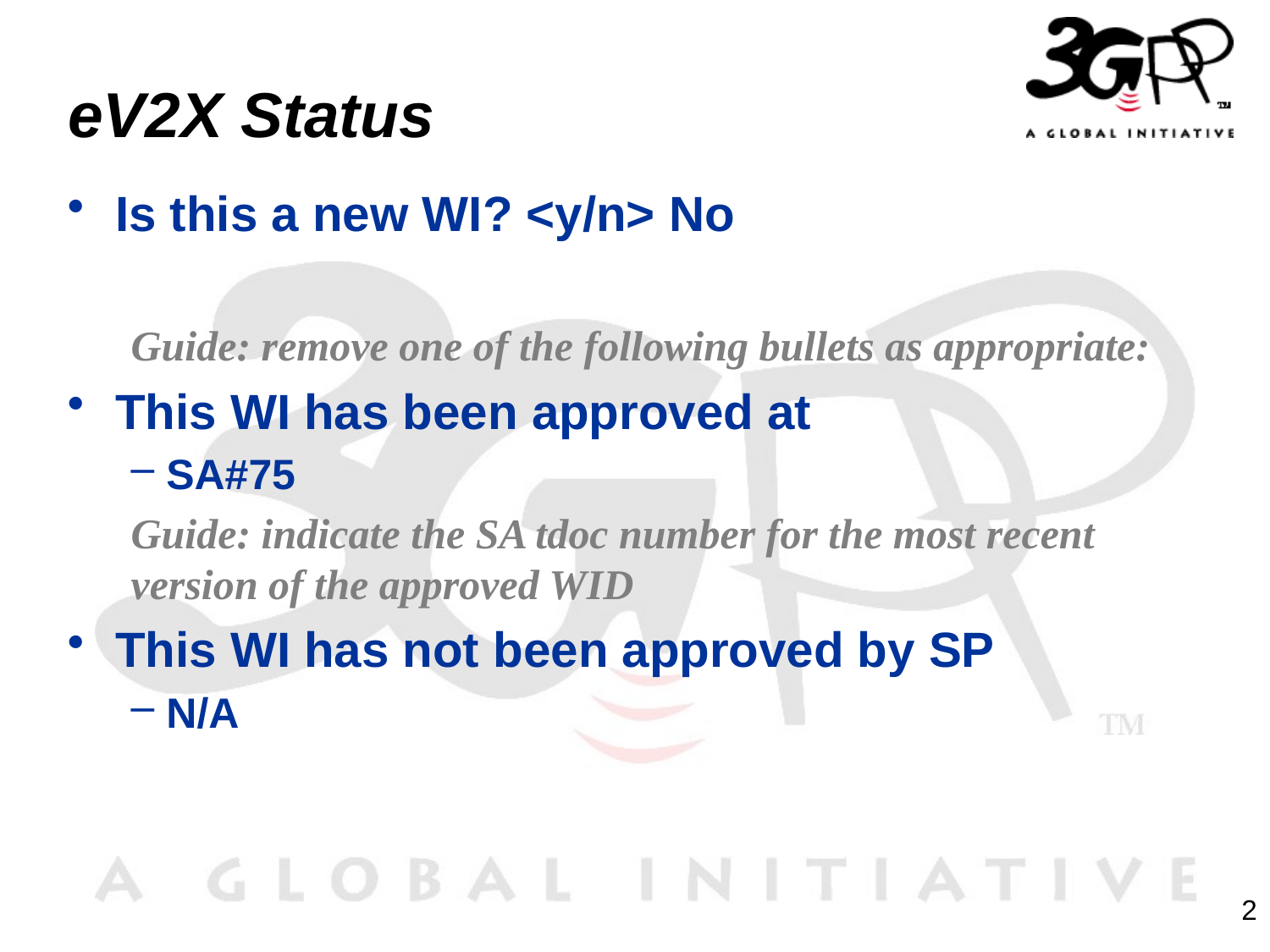

# eV2X Status
Is this a new WI? <y/n> No

Guide: remove one of the following bullets as appropriate:
This WI has been approved at
 SA#75
Guide: indicate the SA tdoc number for the most recent version of the approved WID
This WI has not been approved by SP
 N/A
2